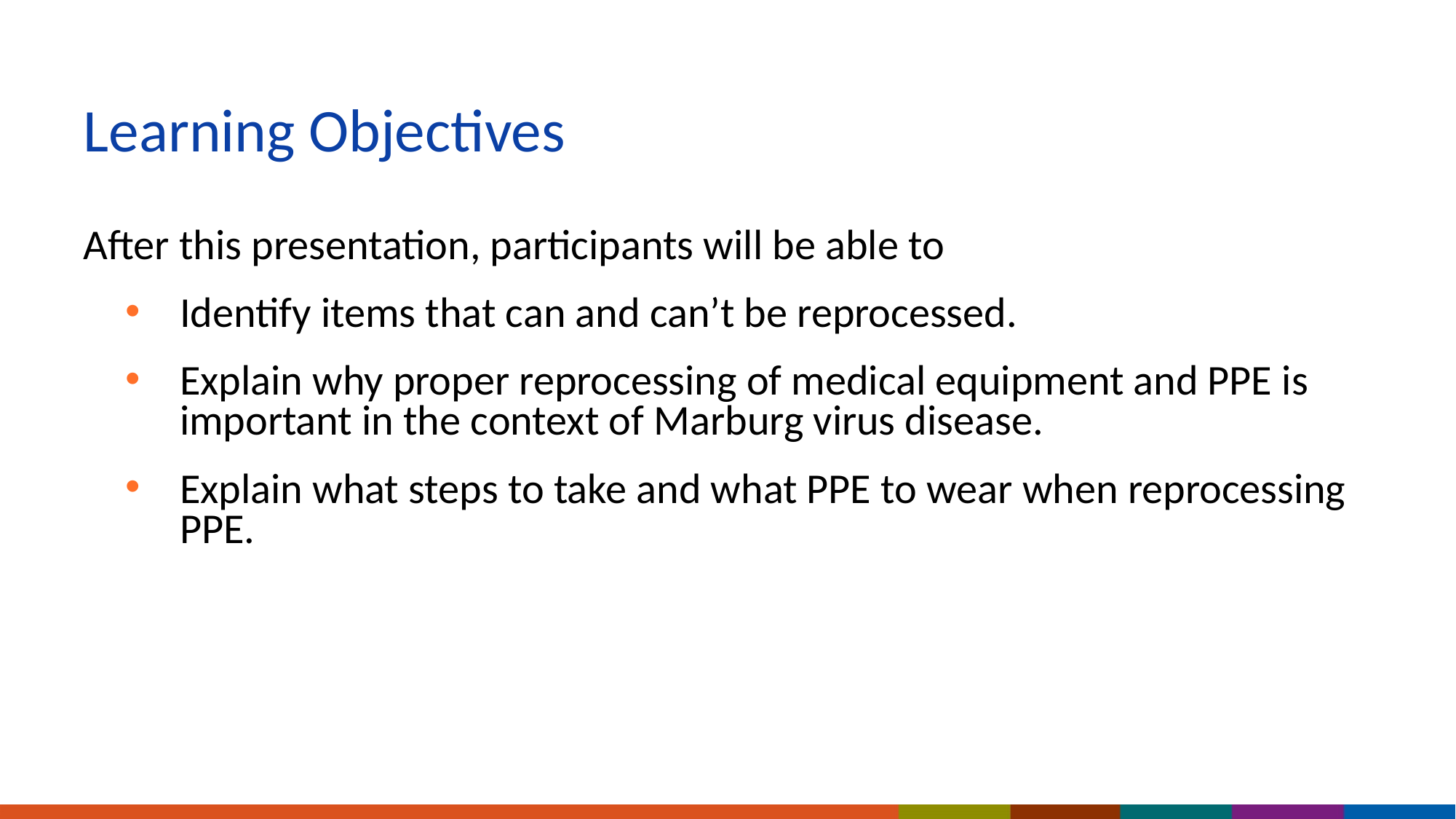

# Learning Objectives
After this presentation, participants will be able to
Identify items that can and can’t be reprocessed.
Explain why proper reprocessing of medical equipment and PPE is important in the context of Marburg virus disease.
Explain what steps to take and what PPE to wear when reprocessing PPE.